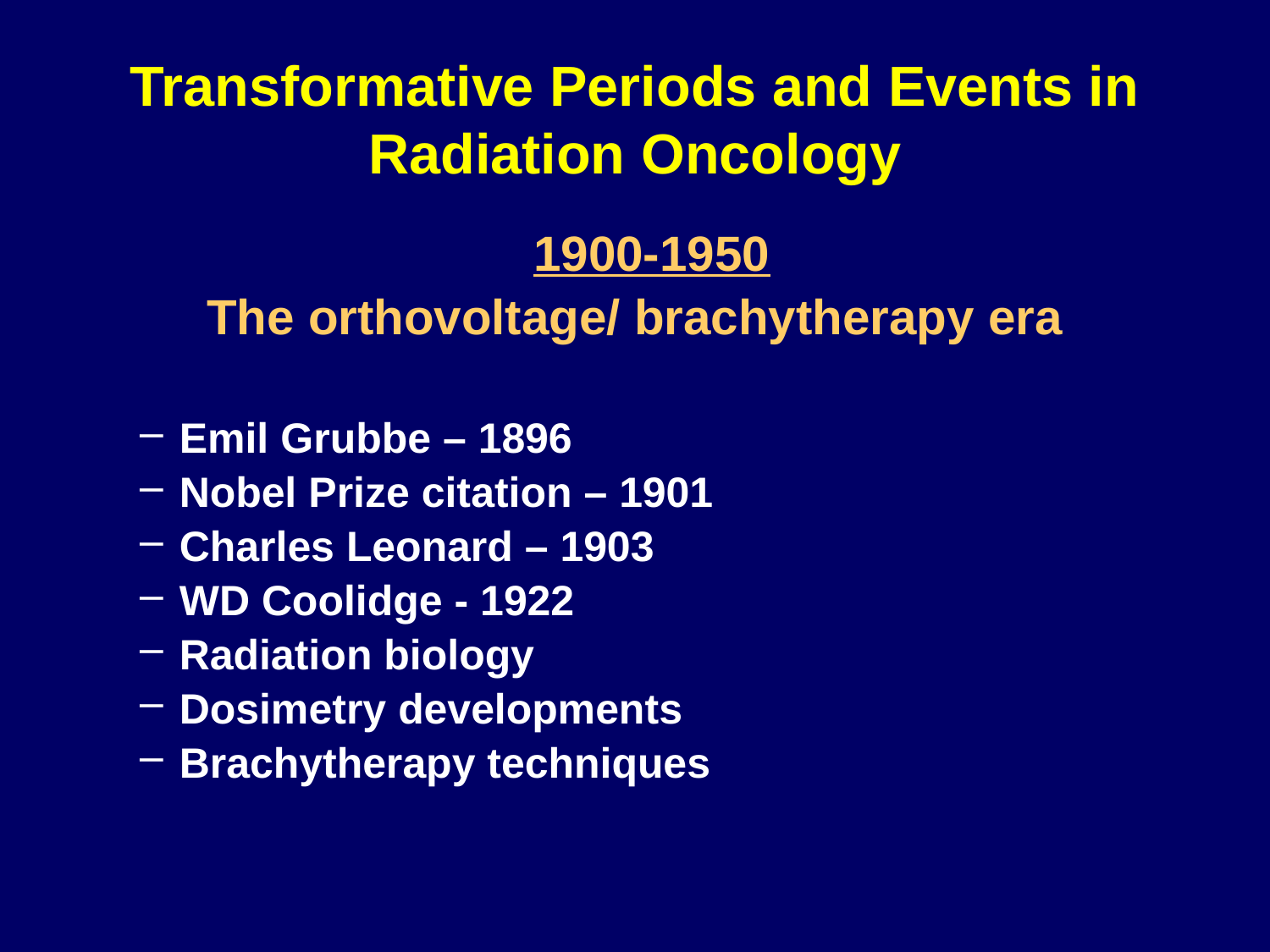

# Transformative Periods and Events in Radiation Oncology
	1900-1950
The orthovoltage/ brachytherapy era

Emil Grubbe – 1896
Nobel Prize citation – 1901
Charles Leonard – 1903
WD Coolidge - 1922
Radiation biology
Dosimetry developments
Brachytherapy techniques